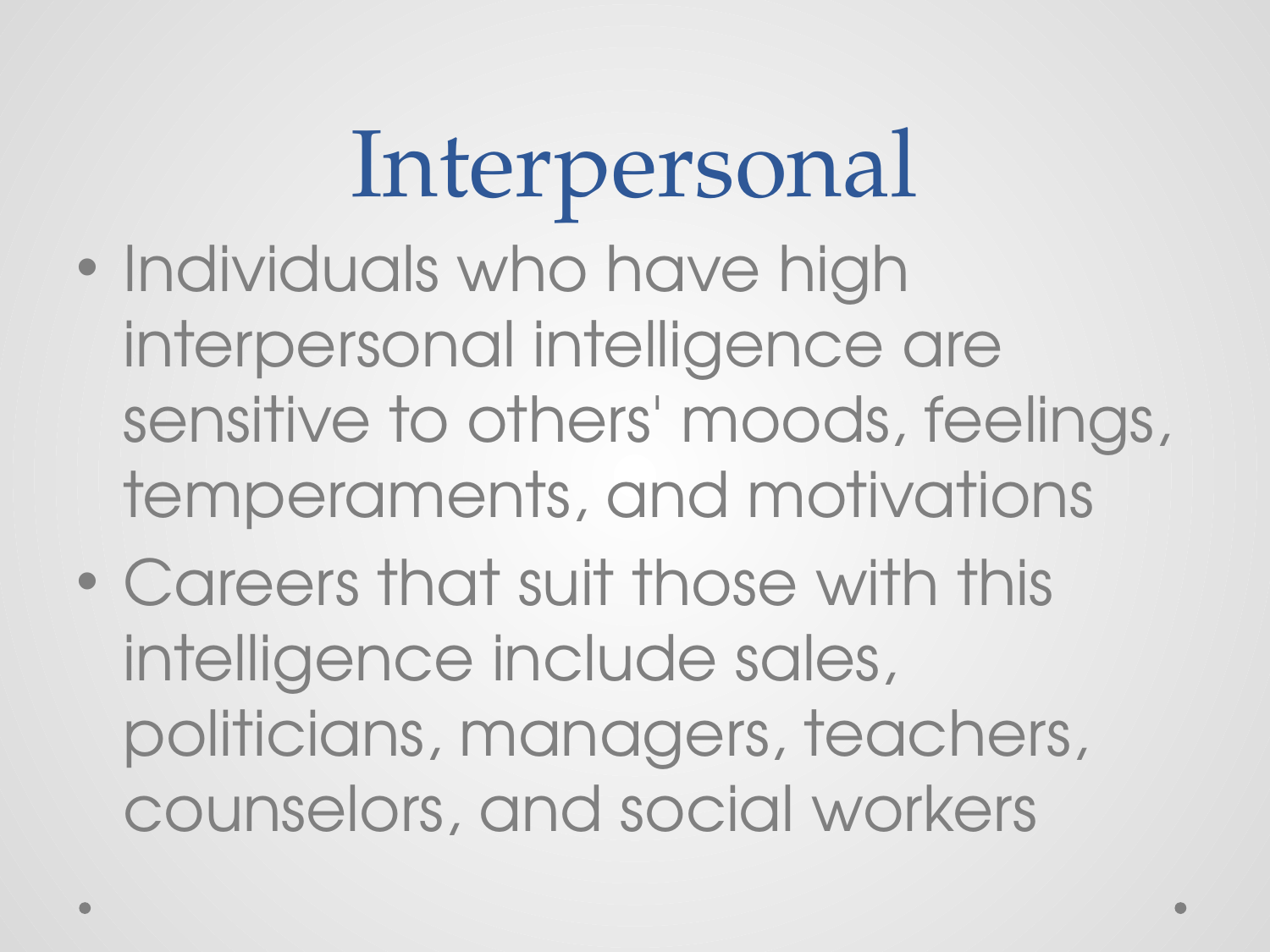

# Interpersonal
Individuals who have high interpersonal intelligence are sensitive to others' moods, feelings, temperaments, and motivations
Careers that suit those with this intelligence include sales, politicians, managers, teachers, counselors, and social workers